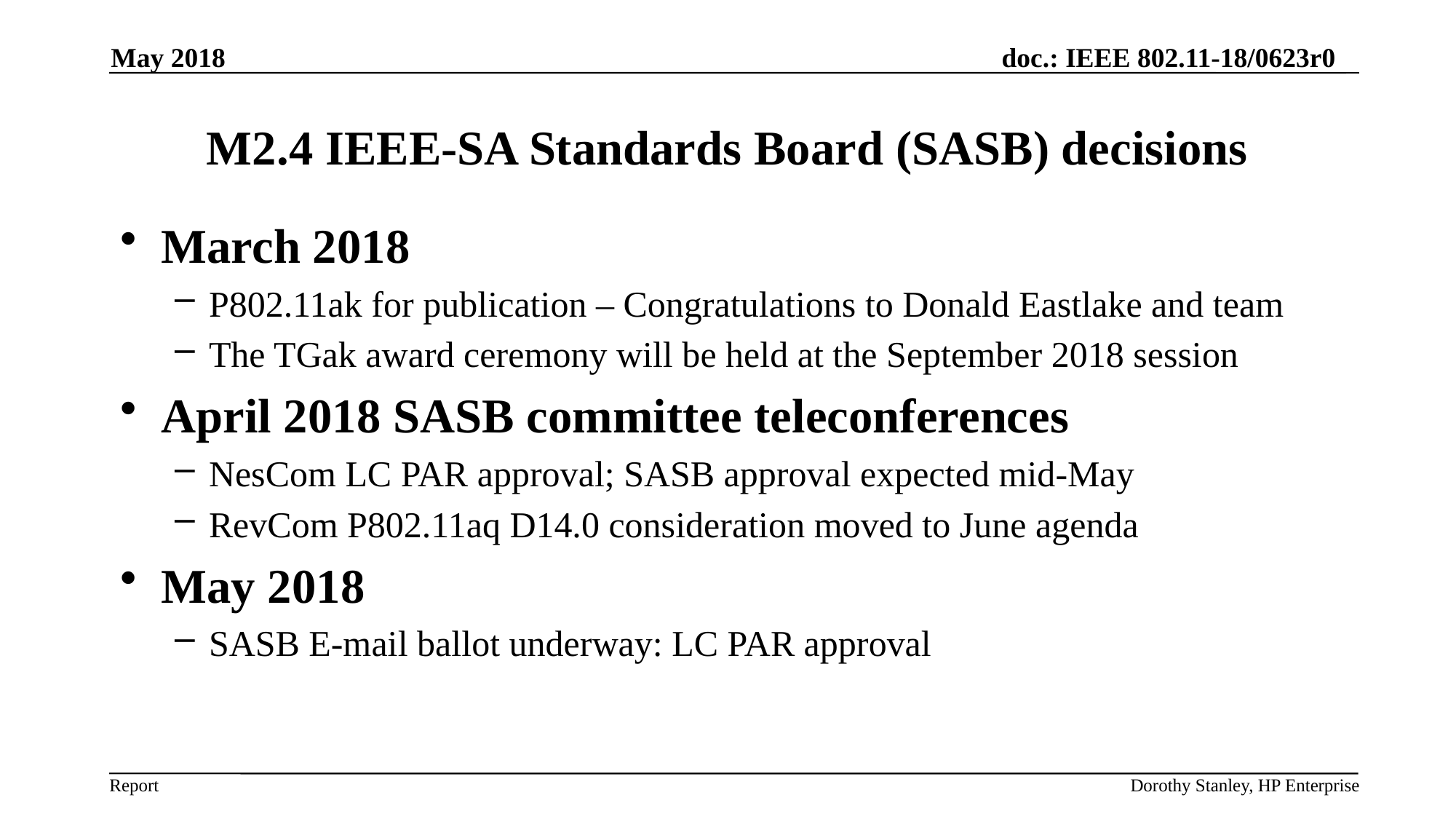

May 2018
# M2.4 IEEE-SA Standards Board (SASB) decisions
March 2018
P802.11ak for publication – Congratulations to Donald Eastlake and team
The TGak award ceremony will be held at the September 2018 session
April 2018 SASB committee teleconferences
NesCom LC PAR approval; SASB approval expected mid-May
RevCom P802.11aq D14.0 consideration moved to June agenda
May 2018
SASB E-mail ballot underway: LC PAR approval

Dorothy Stanley, HP Enterprise